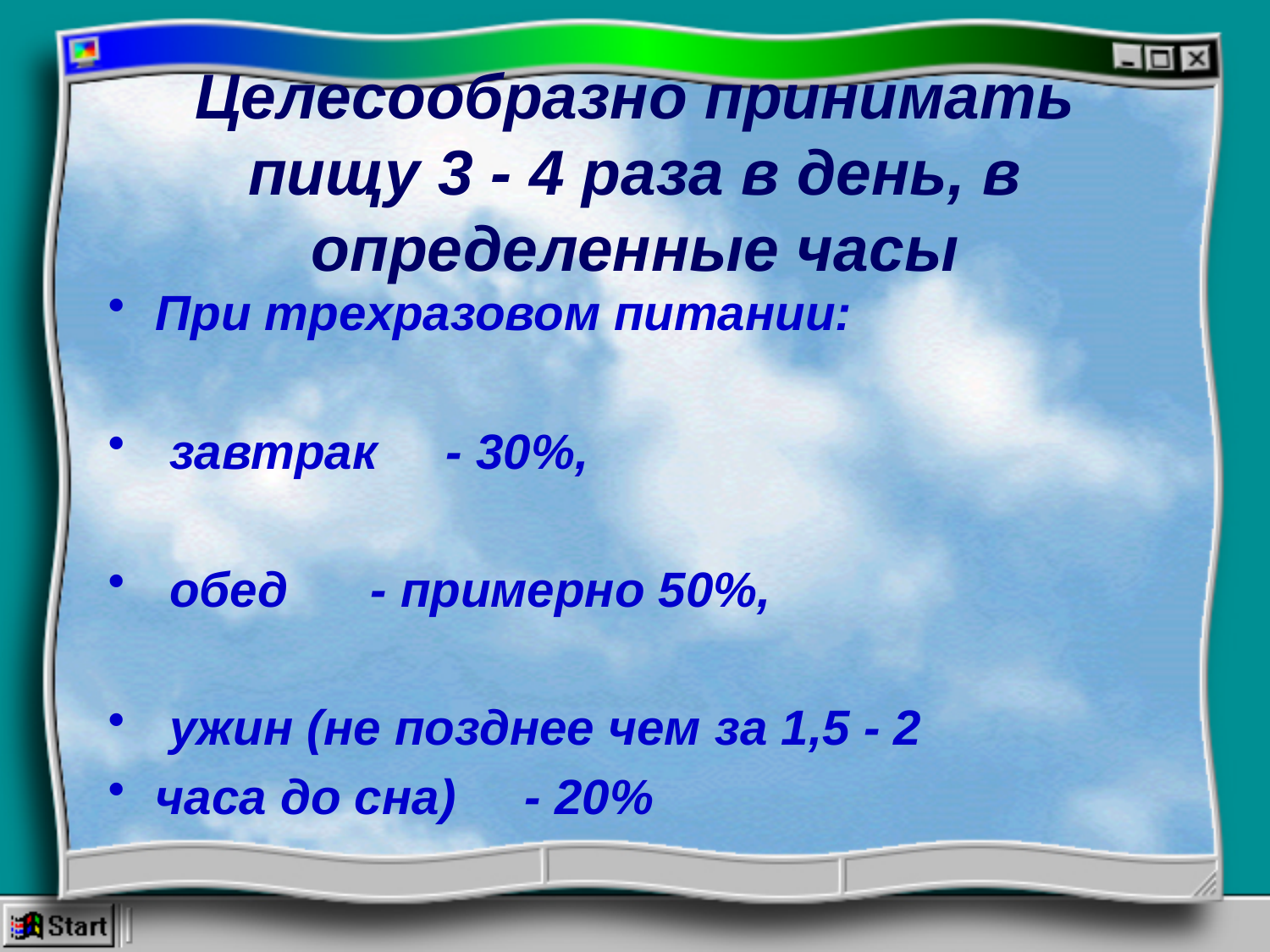

# Целесообразно принимать пищу 3 - 4 раза в день, в определенные часы
При трехразовом питании:

 завтрак     - 30%,

 обед      - примерно 50%,

 ужин (не позднее чем за 1,5 - 2
часа до сна)     - 20%